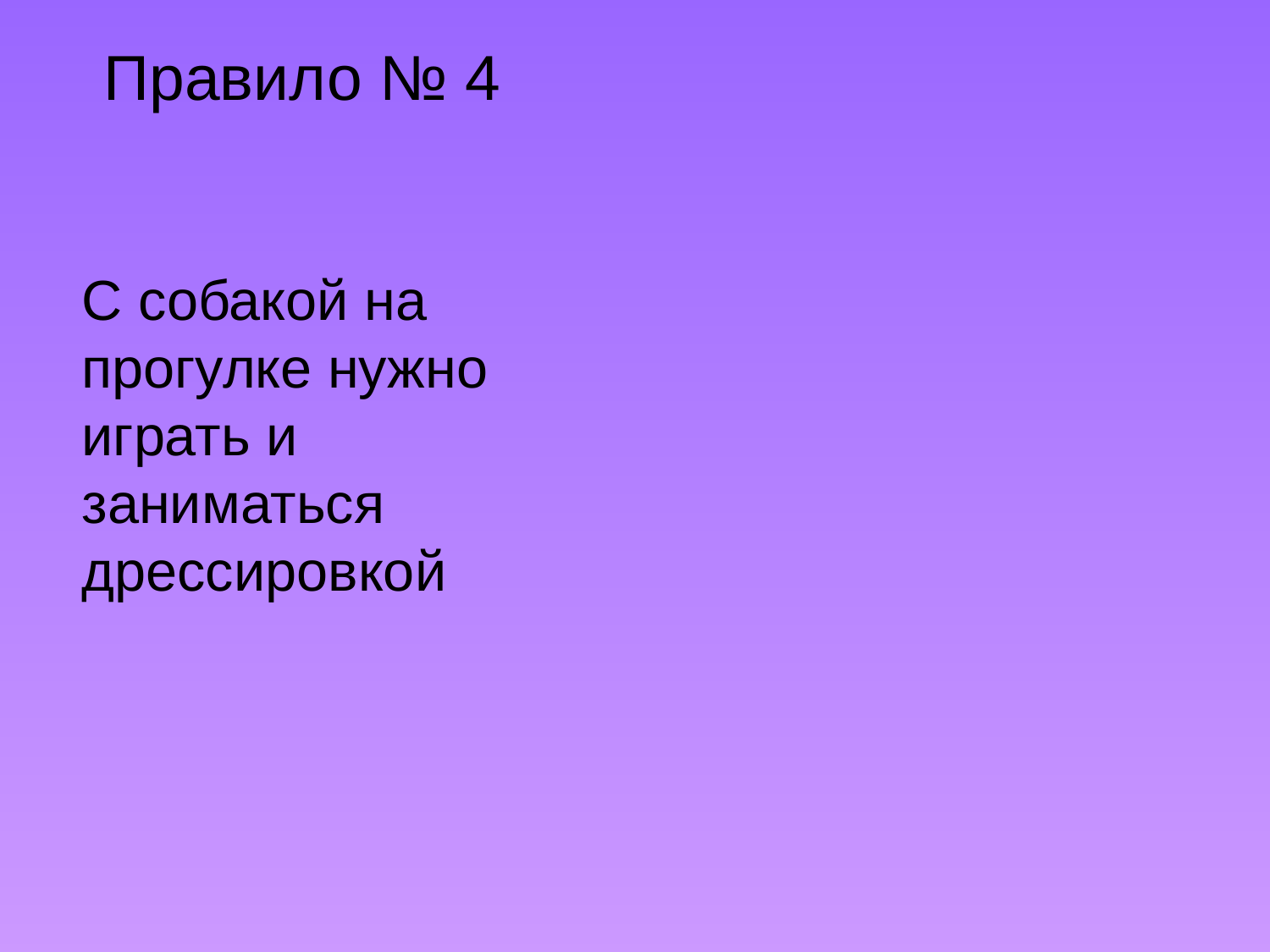

# Правило № 4

С собакой на прогулке нужно играть и заниматься дрессировкой